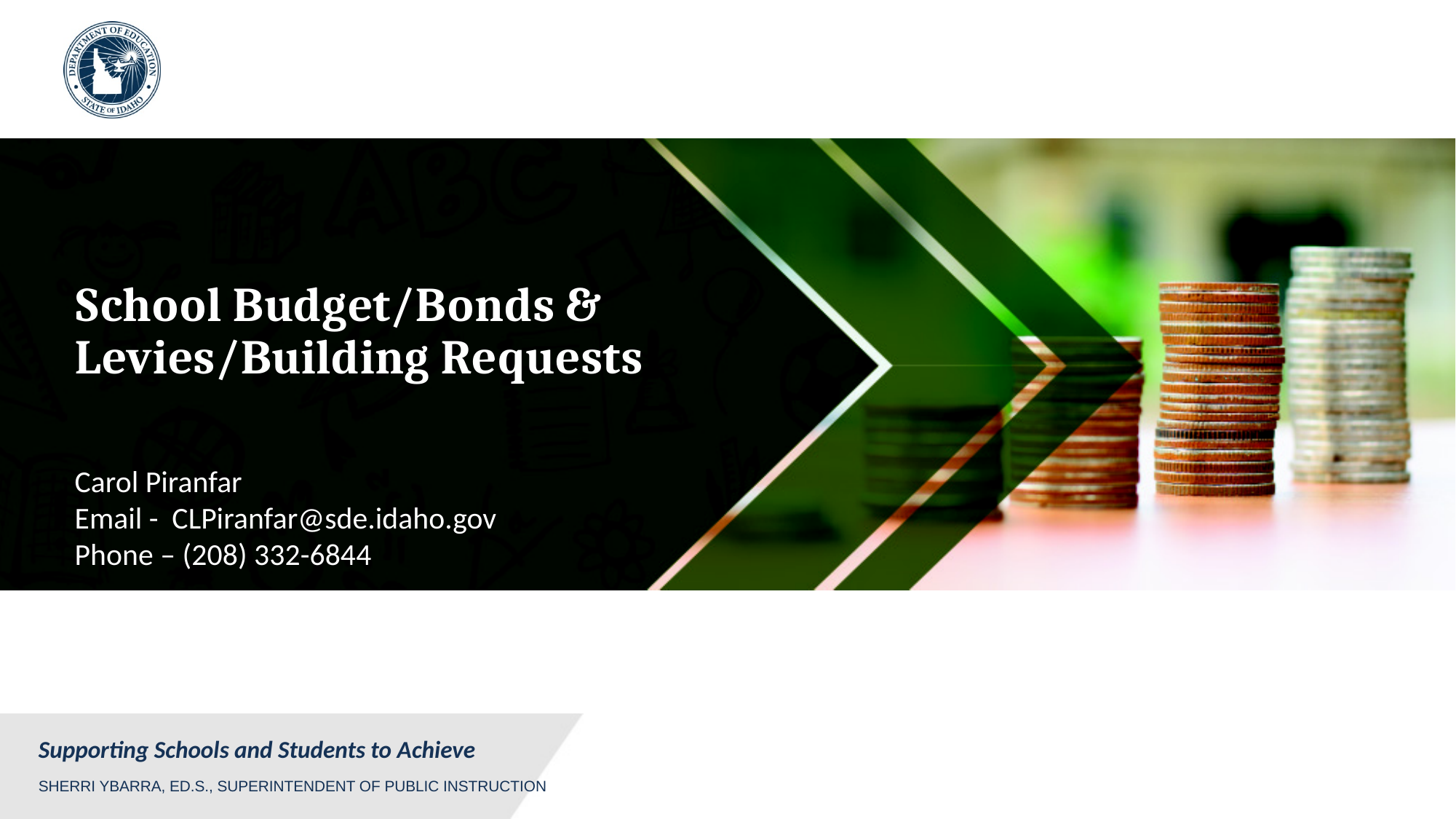

# School Budget/Bonds & Levies/Building Requests
Carol Piranfar
Email -  CLPiranfar@sde.idaho.gov
Phone – (208) 332-6844